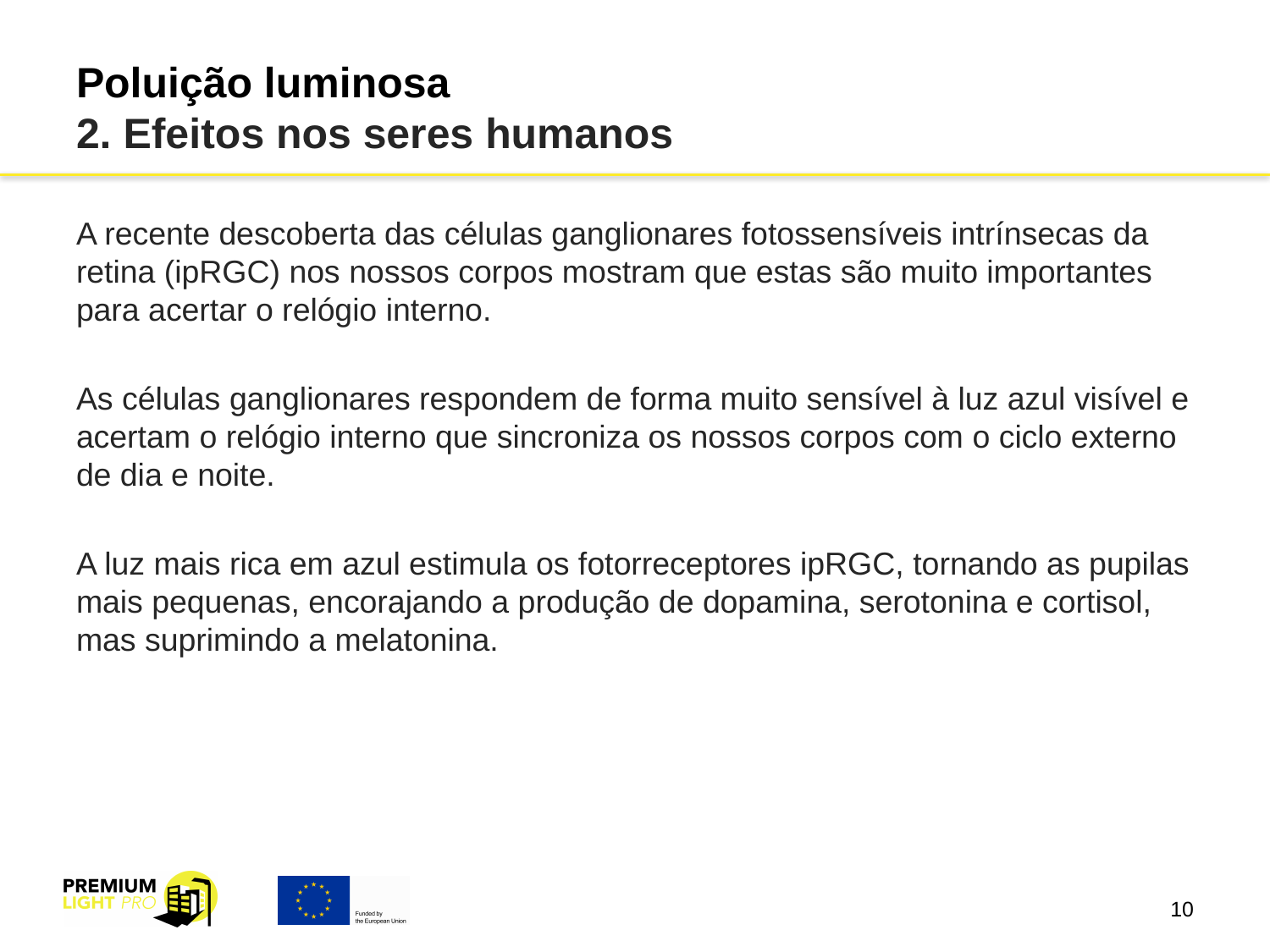

# Poluição luminosa 2. Efeitos nos seres humanos
A recente descoberta das células ganglionares fotossensíveis intrínsecas da retina (ipRGC) nos nossos corpos mostram que estas são muito importantes  para acertar o relógio interno.

As células ganglionares respondem de forma muito sensível à luz azul visível e acertam o relógio interno que sincroniza os nossos corpos com o ciclo externo de dia e noite.

A luz mais rica em azul estimula os fotorreceptores ipRGC, tornando as pupilas mais pequenas, encorajando a produção de dopamina, serotonina e cortisol, mas suprimindo a melatonina.